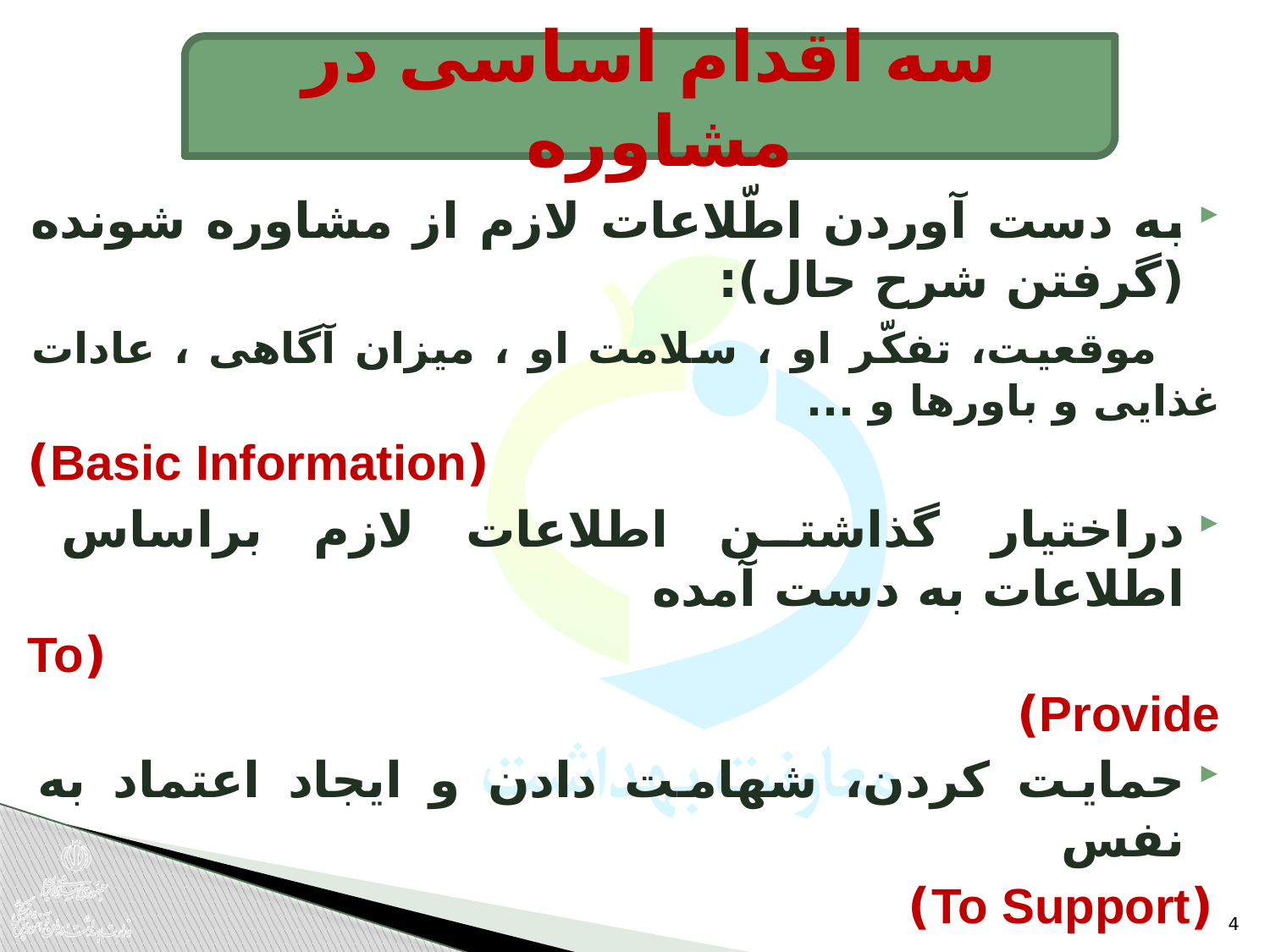

سه اقدام اساسی در مشاوره
به دست آوردن اطّلاعات لازم از مشاوره شونده (گرفتن شرح حال):
   موقعیت، تفکّر او ، سلامت او ، میزان آگاهی ، عادات غذایی و باورها و ...
  (Basic Information)
دراختیار گذاشتن اطلاعات لازم براساس اطلاعات به دست آمده
                                                               (To Provide)
حمایت کردن، شهامت دادن و ایجاد اعتماد به نفس
(To Support)
نتیجه:
مشاوره شونده می تواند بهترین تصمیم را بگیرد
( در این تصمیم گیری می توانیم به او کمک کنیم)

4